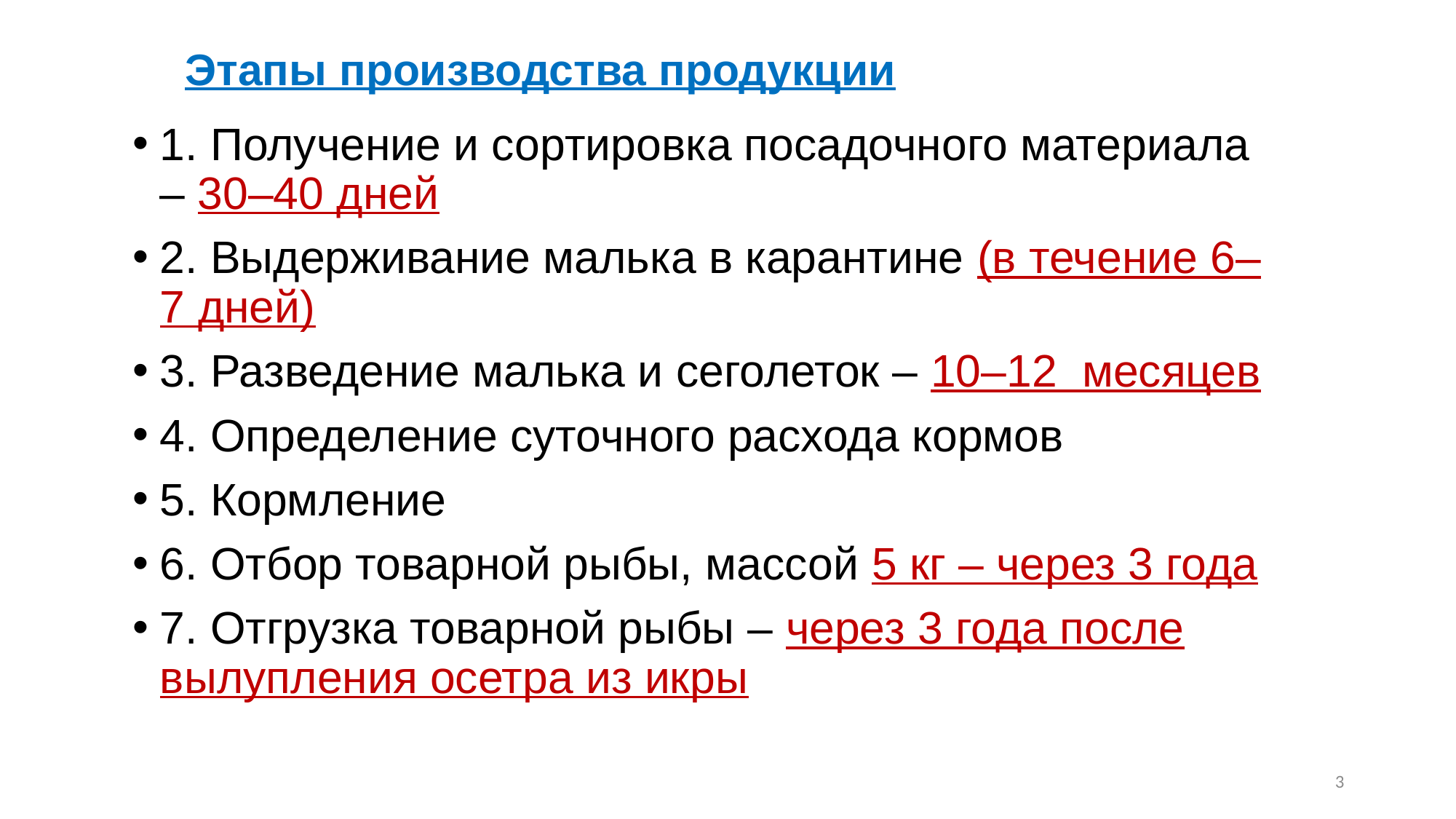

# Этапы производства продукции
1. Получение и сортировка посадочного материала – 30–40 дней
2. Выдерживание малька в карантине (в течение 6–7 дней)
3. Разведение малька и сеголеток – 10–12  месяцев
4. Определение суточного расхода кормов
5. Кормление
6. Отбор товарной рыбы, массой 5 кг – через 3 года
7. Отгрузка товарной рыбы – через 3 года после вылупления осетра из икры
3